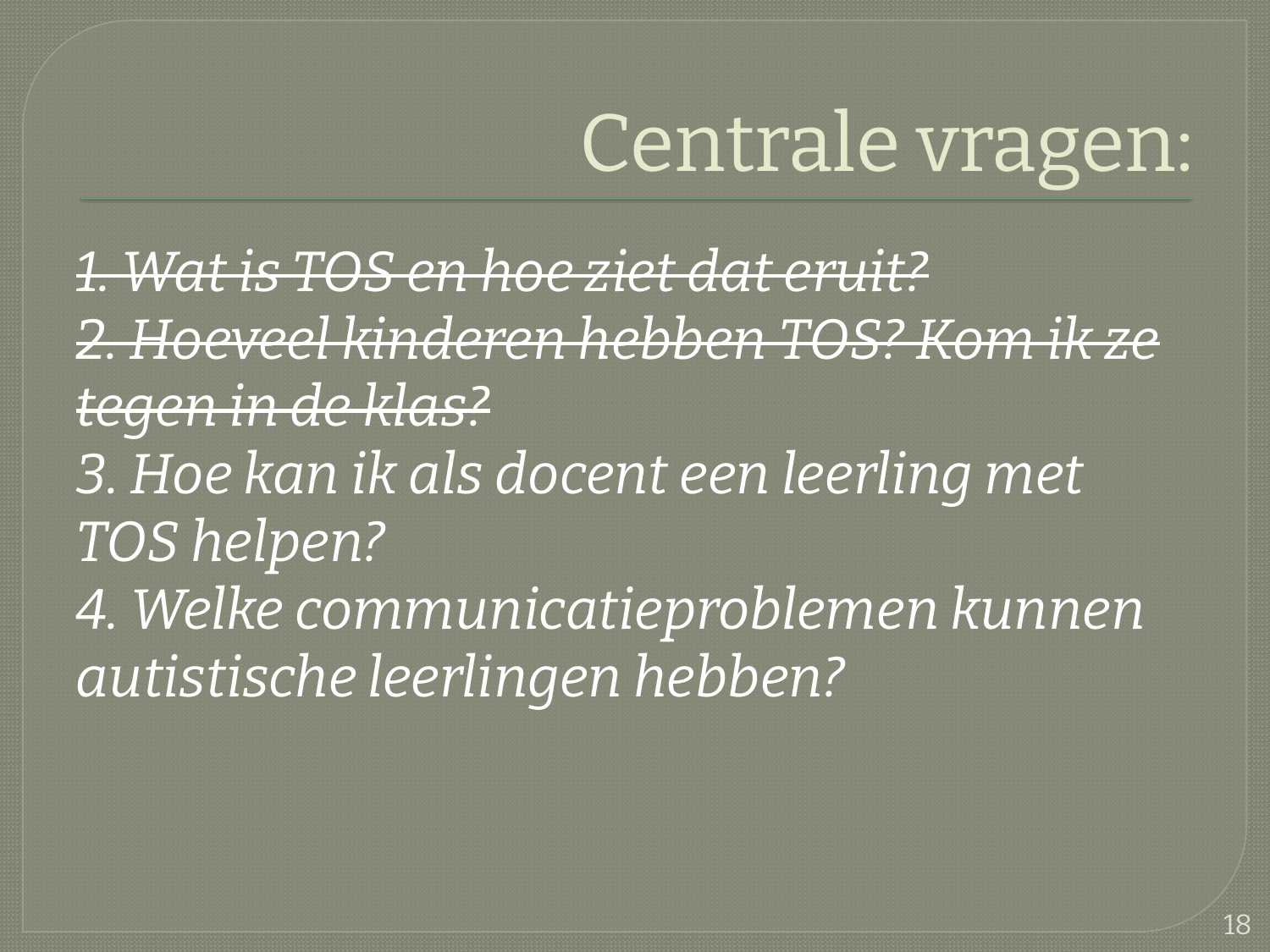

# Centrale vragen:
1. Wat is TOS en hoe ziet dat eruit?
2. Hoeveel kinderen hebben TOS? Kom ik ze tegen in de klas?
3. Hoe kan ik als docent een leerling met TOS helpen?
4. Welke communicatieproblemen kunnen autistische leerlingen hebben?

18